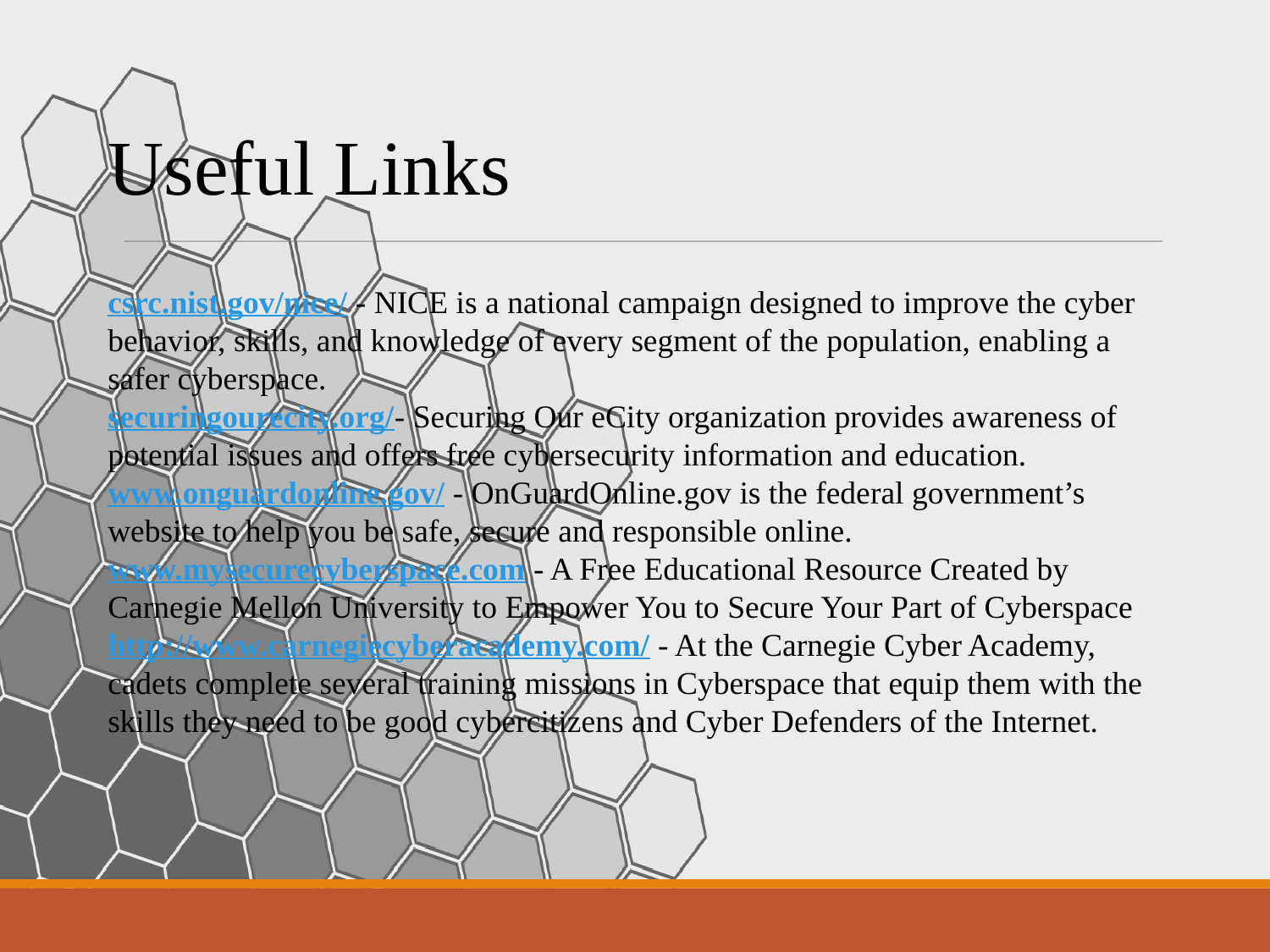

Useful Links
csrc.nist.gov/nice/ - NICE is a national campaign designed to improve the cyber behavior, skills, and knowledge of every segment of the population, enabling a safer cyberspace.
securingourecity.org/- Securing Our eCity organization provides awareness of potential issues and offers free cybersecurity information and education.
www.onguardonline.gov/ - OnGuardOnline.gov is the federal government’s website to help you be safe, secure and responsible online.
www.mysecurecyberspace.com - A Free Educational Resource Created by Carnegie Mellon University to Empower You to Secure Your Part of Cyberspace
http://www.carnegiecyberacademy.com/ - At the Carnegie Cyber Academy, cadets complete several training missions in Cyberspace that equip them with the skills they need to be good cybercitizens and Cyber Defenders of the Internet.